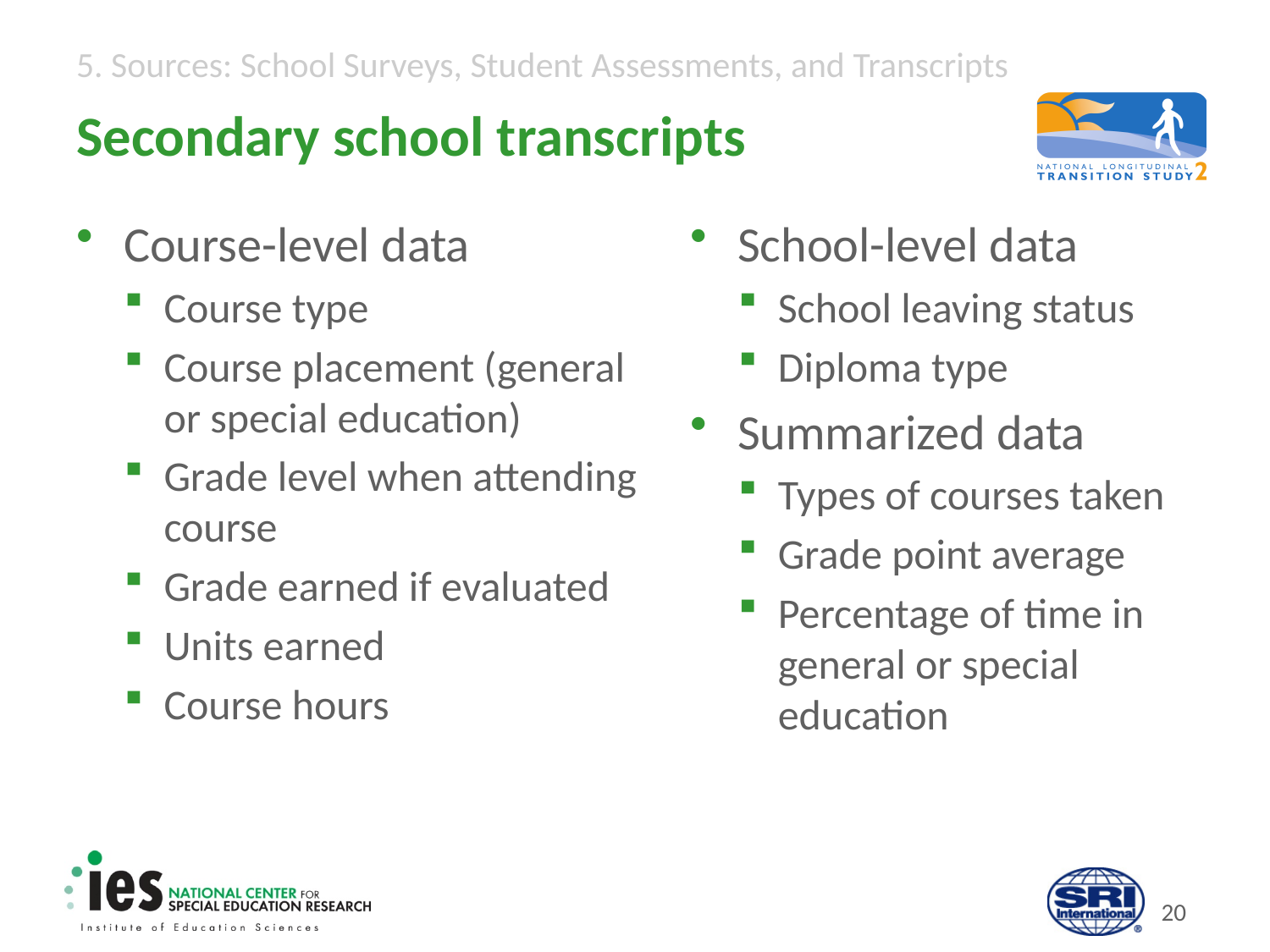

# Secondary school transcripts
Course-level data
Course type
Course placement (general or special education)
Grade level when attending course
Grade earned if evaluated
Units earned
Course hours
School-level data
School leaving status
Diploma type
Summarized data
Types of courses taken
Grade point average
Percentage of time in general or special education

20